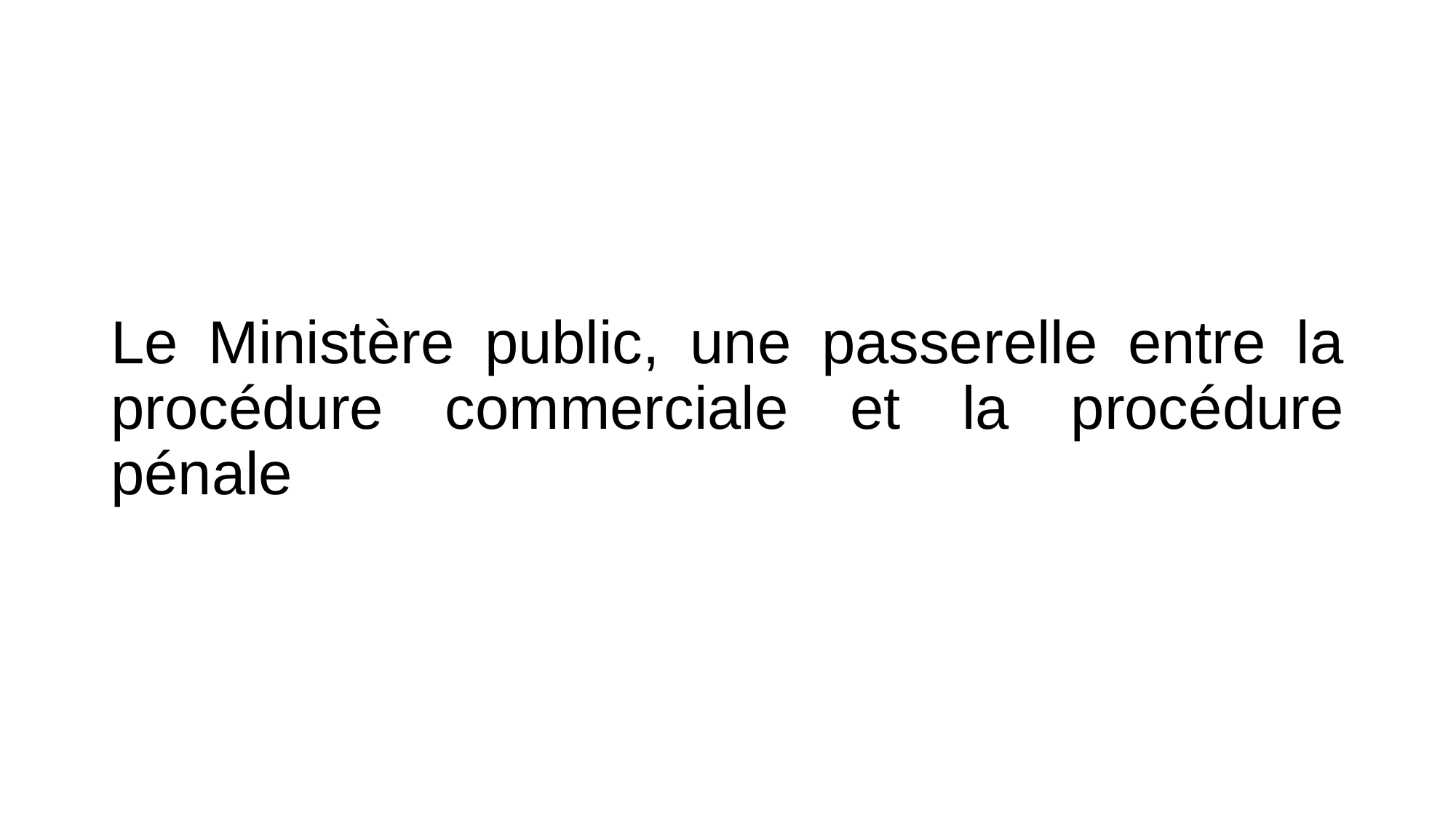

Le Ministère public, une passerelle entre la procédure commerciale et la procédure pénale